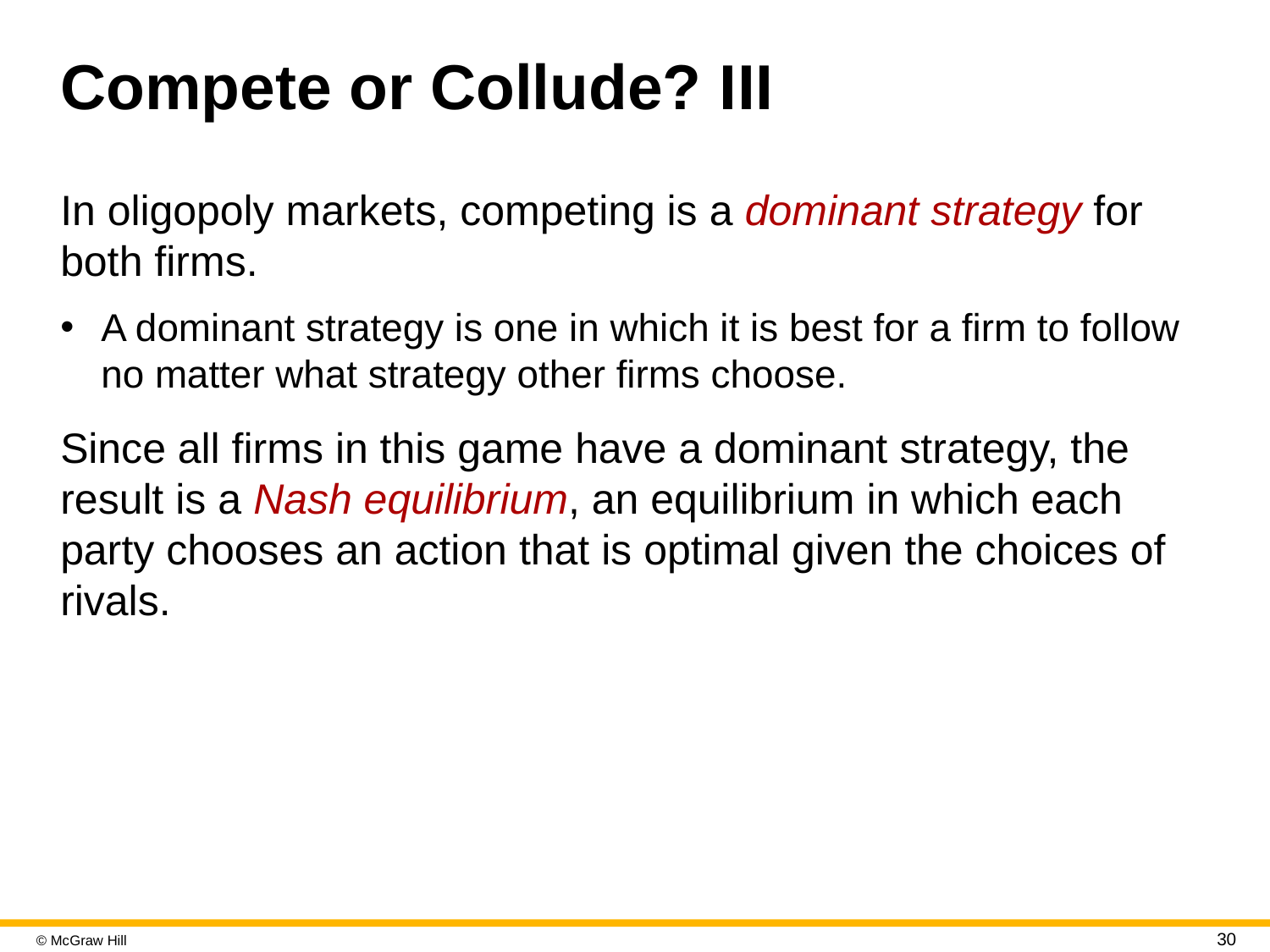

# Compete or Collude? I I I
In oligopoly markets, competing is a dominant strategy for both firms.
A dominant strategy is one in which it is best for a firm to follow no matter what strategy other firms choose.
Since all firms in this game have a dominant strategy, the result is a Nash equilibrium, an equilibrium in which each party chooses an action that is optimal given the choices of rivals.